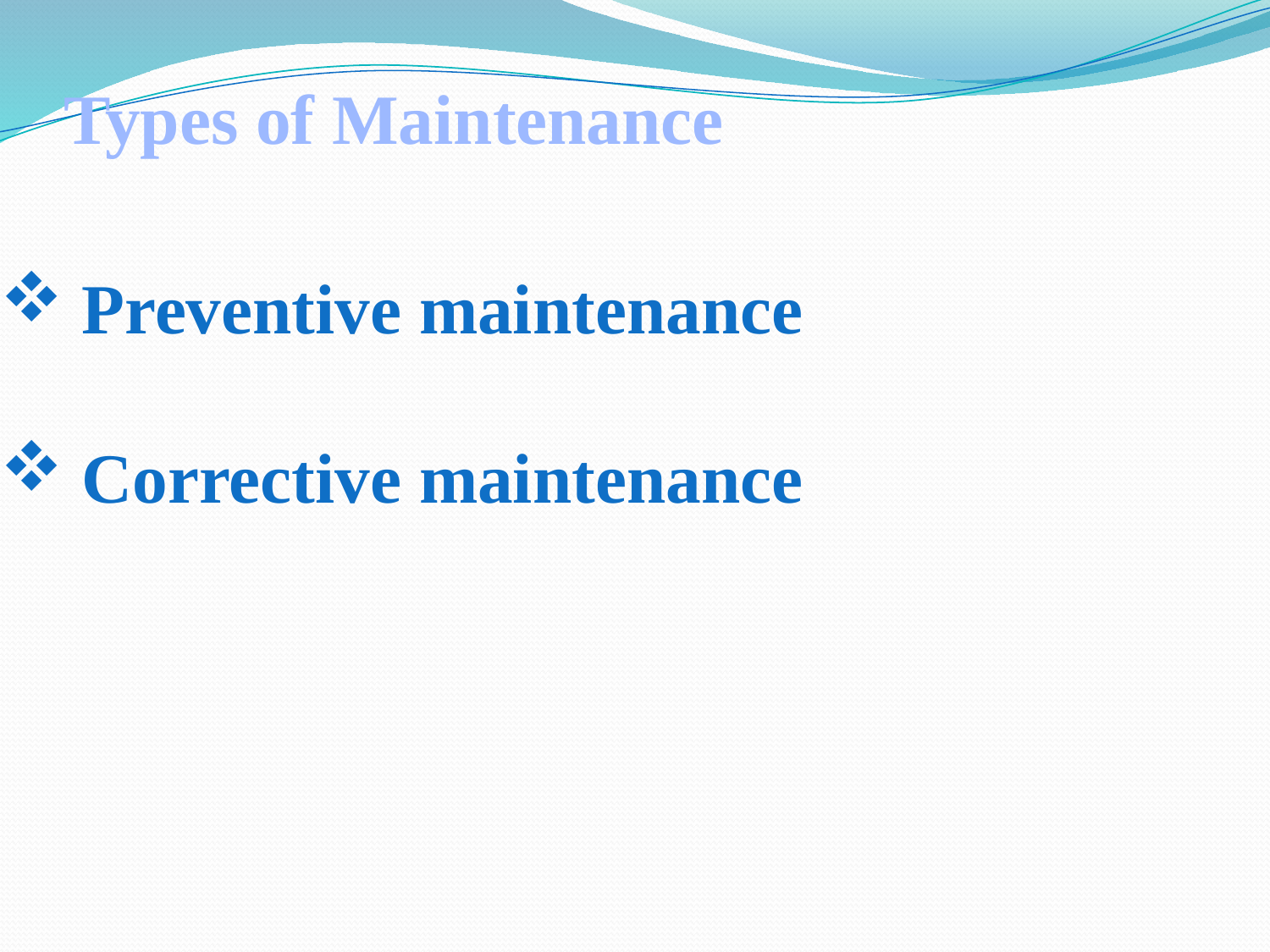

# Types of Maintenance
 Preventive maintenance

 Corrective maintenance